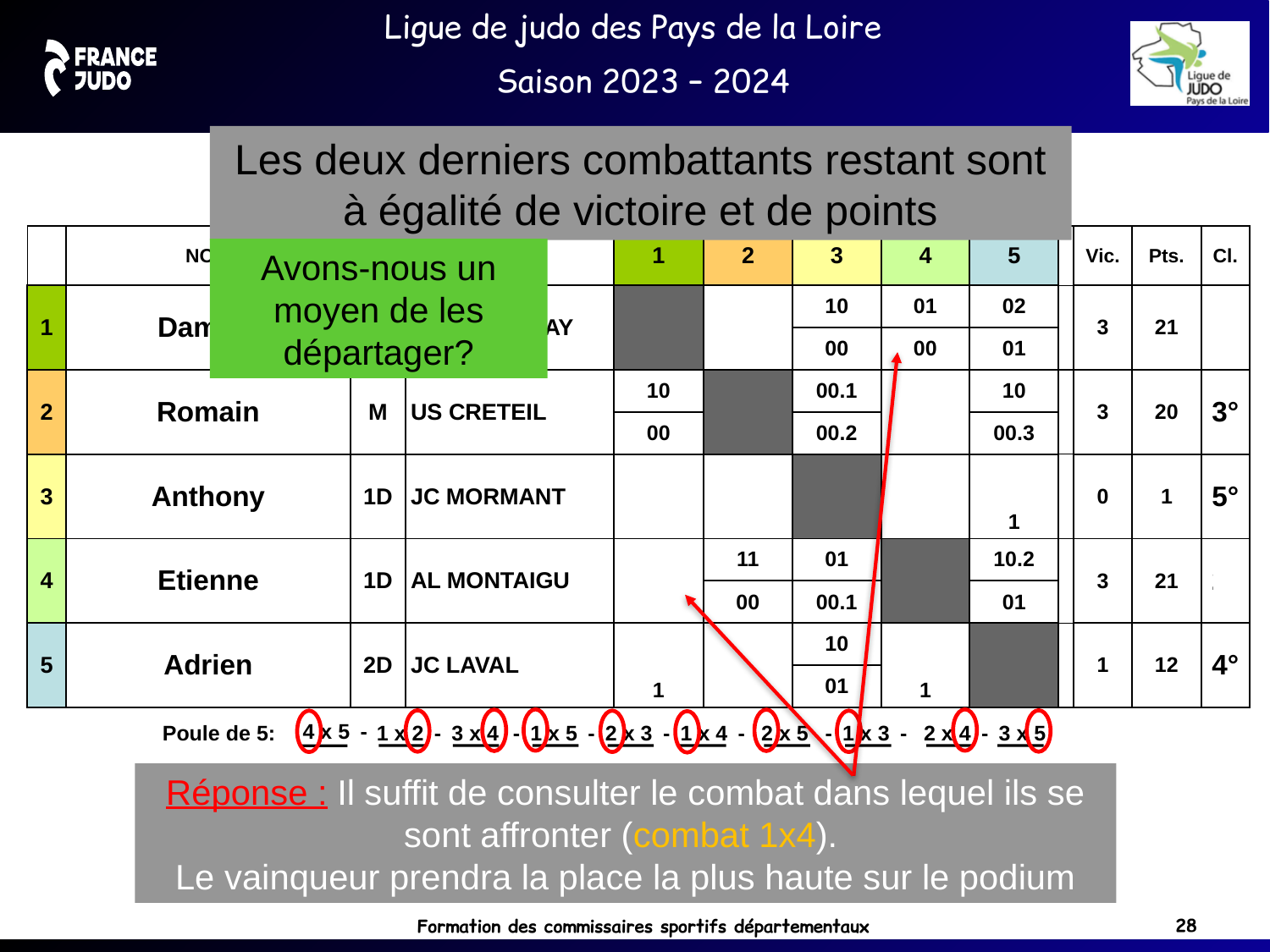

Les deux derniers combattants restant sont à égalité de victoire et de points
Avons-nous un moyen de les départager?

Réponse : Il suffit de consulter le combat dans lequel ils se sont affronter (combat 1x4).
Le vainqueur prendra la place la plus haute sur le podium